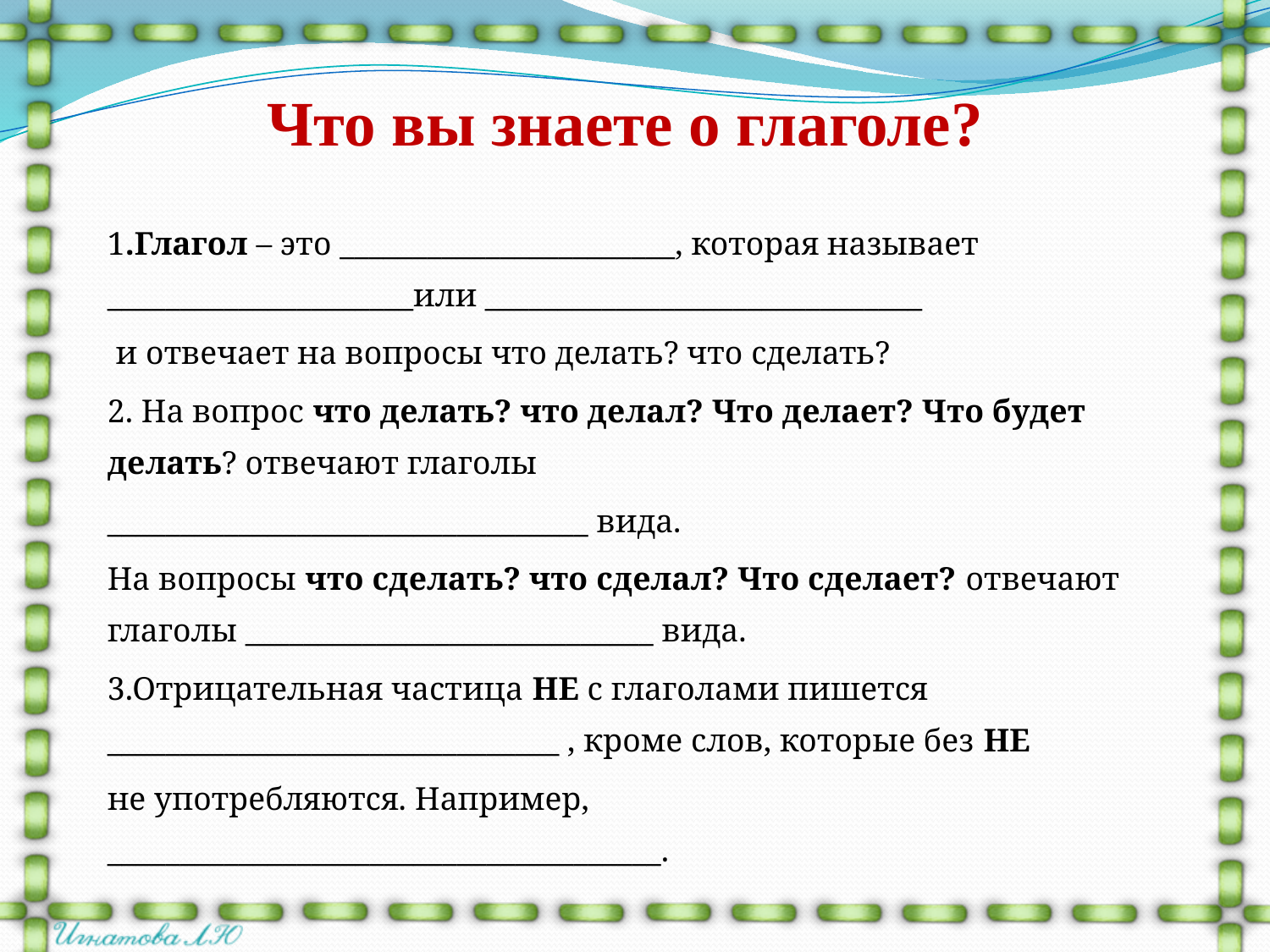

Что вы знаете о глаголе?
1.Глагол – это _______________________, которая называет _____________________или ______________________________
 и отвечает на вопросы что делать? что сделать?
2. На вопрос что делать? что делал? Что делает? Что будет делать? отвечают глаголы
_________________________________ вида.
На вопросы что сделать? что сделал? Что сделает? отвечают глаголы ____________________________ вида.
3.Отрицательная частица НЕ с глаголами пишется _______________________________ , кроме слов, которые без НЕ
не употребляются. Например, ______________________________________.